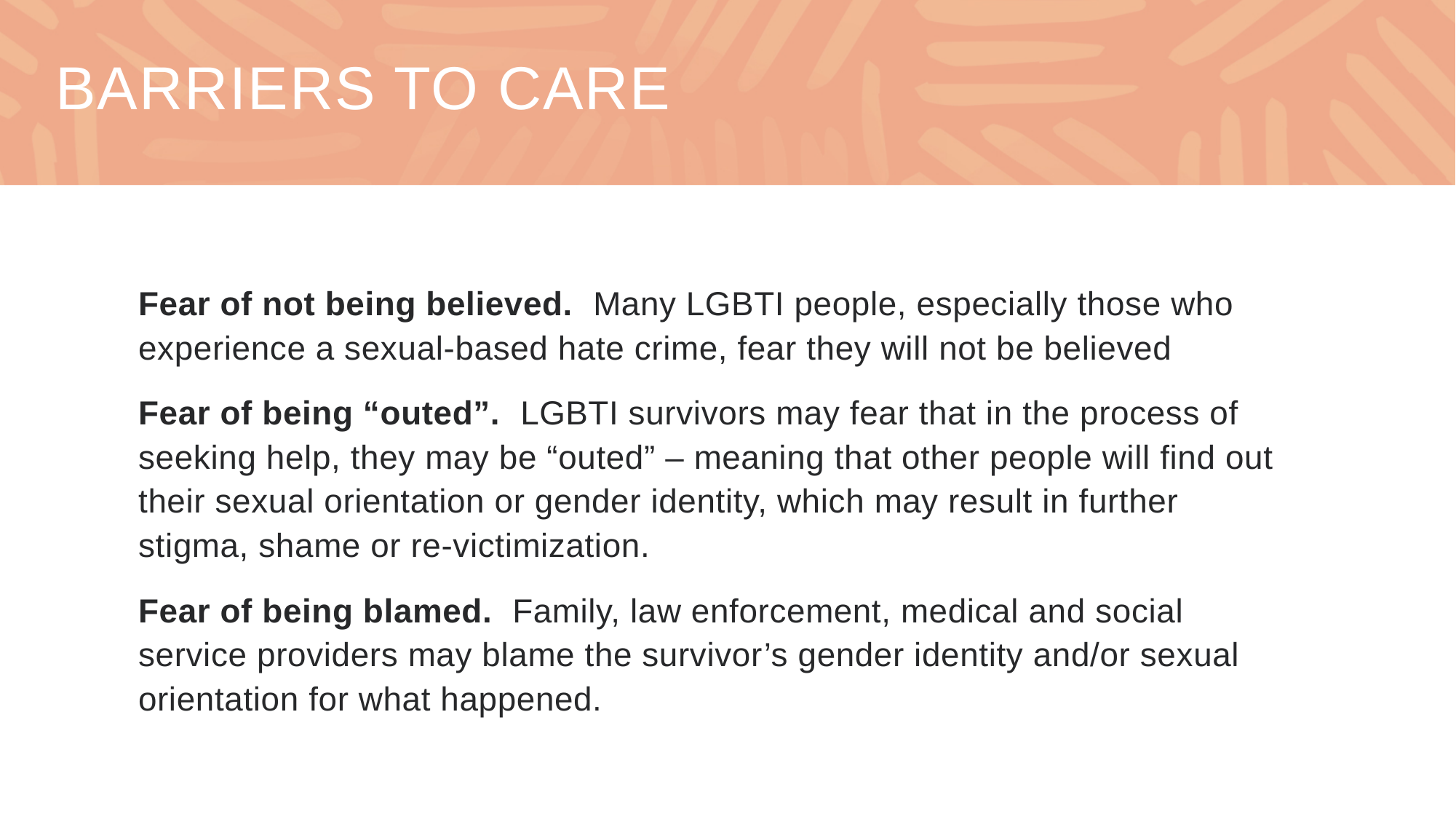

# Barriers to care
Fear of not being believed.  Many LGBTI people, especially those who experience a sexual-based hate crime, fear they will not be believed
Fear of being “outed”.  LGBTI survivors may fear that in the process of seeking help, they may be “outed” – meaning that other people will find out their sexual orientation or gender identity, which may result in further stigma, shame or re-victimization.
Fear of being blamed.  Family, law enforcement, medical and social service providers may blame the survivor’s gender identity and/or sexual orientation for what happened.